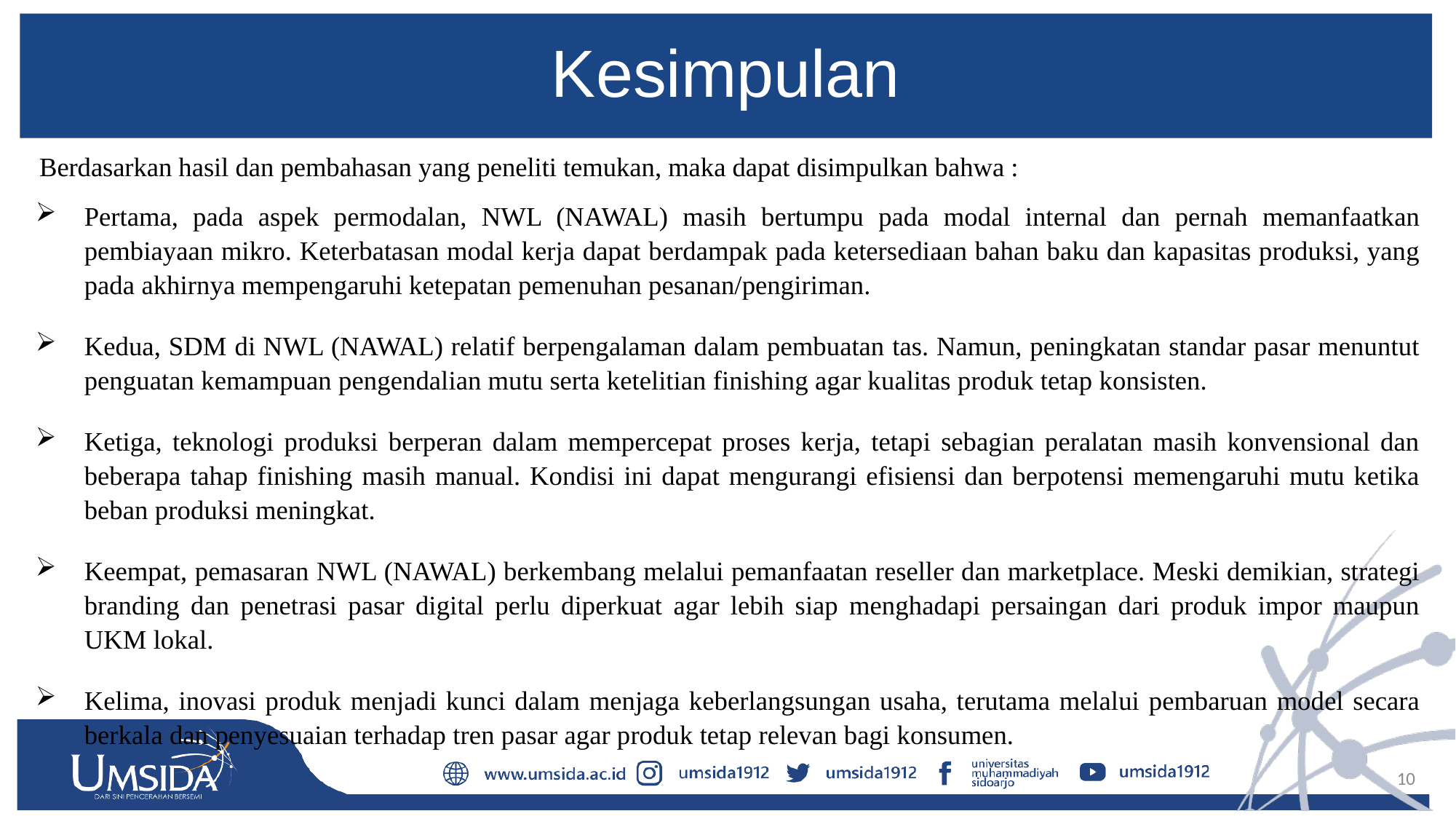

# Kesimpulan
Berdasarkan hasil dan pembahasan yang peneliti temukan, maka dapat disimpulkan bahwa :
Pertama, pada aspek permodalan, NWL (NAWAL) masih bertumpu pada modal internal dan pernah memanfaatkan pembiayaan mikro. Keterbatasan modal kerja dapat berdampak pada ketersediaan bahan baku dan kapasitas produksi, yang pada akhirnya mempengaruhi ketepatan pemenuhan pesanan/pengiriman.
Kedua, SDM di NWL (NAWAL) relatif berpengalaman dalam pembuatan tas. Namun, peningkatan standar pasar menuntut penguatan kemampuan pengendalian mutu serta ketelitian finishing agar kualitas produk tetap konsisten.
Ketiga, teknologi produksi berperan dalam mempercepat proses kerja, tetapi sebagian peralatan masih konvensional dan beberapa tahap finishing masih manual. Kondisi ini dapat mengurangi efisiensi dan berpotensi memengaruhi mutu ketika beban produksi meningkat.
Keempat, pemasaran NWL (NAWAL) berkembang melalui pemanfaatan reseller dan marketplace. Meski demikian, strategi branding dan penetrasi pasar digital perlu diperkuat agar lebih siap menghadapi persaingan dari produk impor maupun UKM lokal.
Kelima, inovasi produk menjadi kunci dalam menjaga keberlangsungan usaha, terutama melalui pembaruan model secara berkala dan penyesuaian terhadap tren pasar agar produk tetap relevan bagi konsumen.